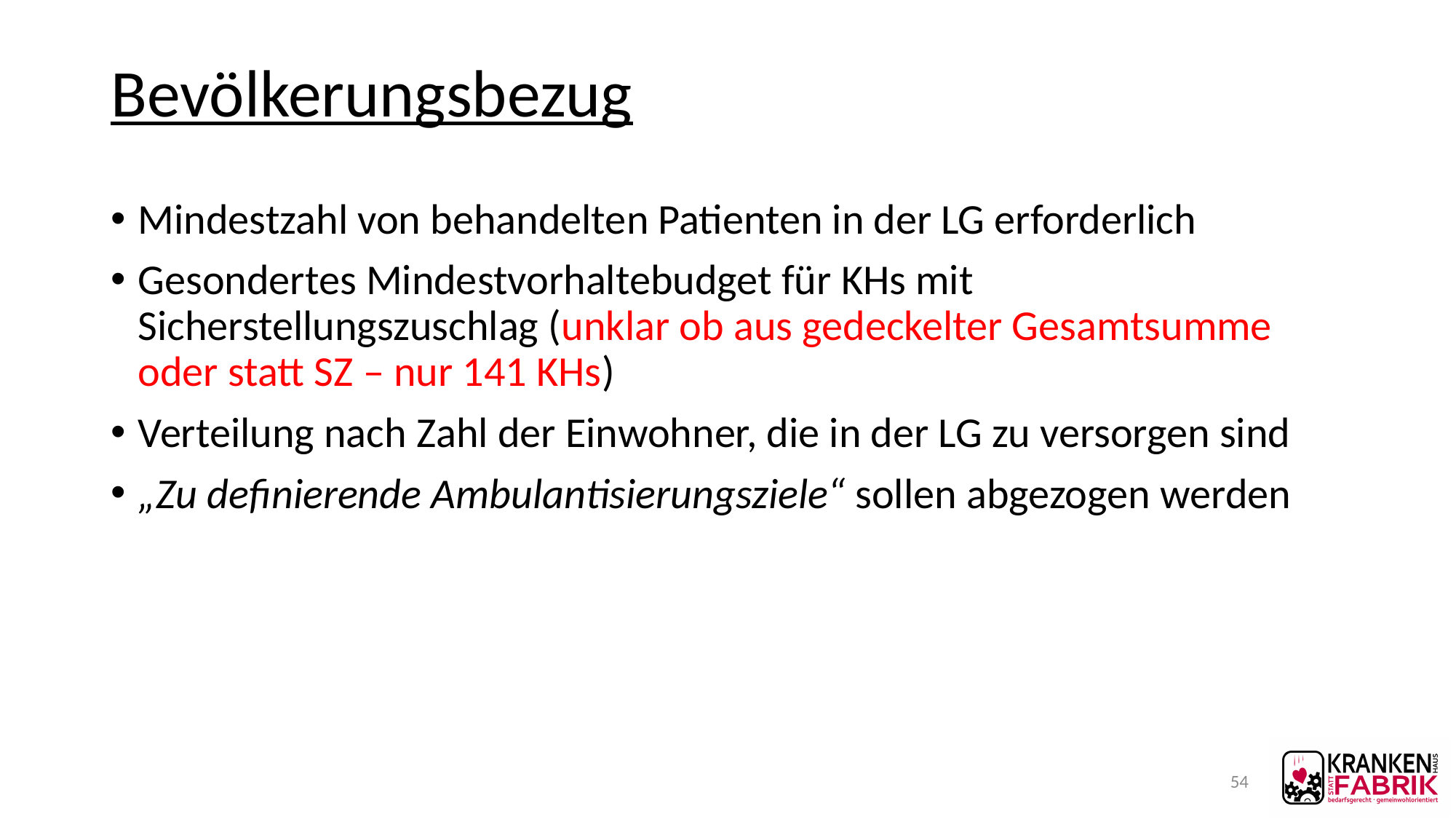

# Bevölkerungsbezug
Mindestzahl von behandelten Patienten in der LG erforderlich
Gesondertes Mindestvorhaltebudget für KHs mit Sicherstellungszuschlag (unklar ob aus gedeckelter Gesamtsumme oder statt SZ – nur 141 KHs)
Verteilung nach Zahl der Einwohner, die in der LG zu versorgen sind
„Zu definierende Ambulantisierungsziele“ sollen abgezogen werden
54